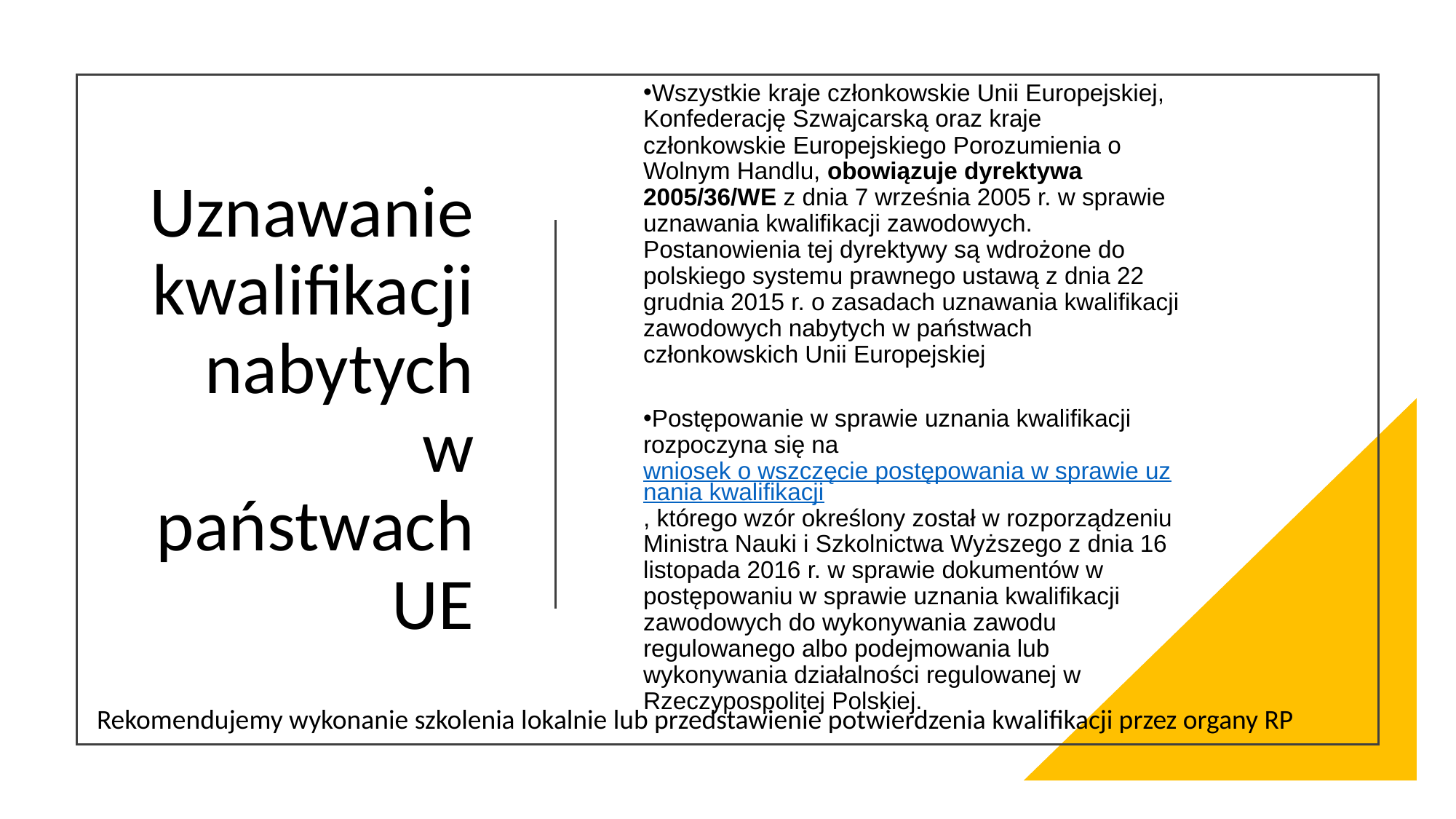

Uznawanie kwalifikacji nabytych w państwach UE
Wszystkie kraje członkowskie Unii Europejskiej, Konfederację Szwajcarską oraz kraje członkowskie Europejskiego Porozumienia o Wolnym Handlu, obowiązuje dyrektywa 2005/36/WE z dnia 7 września 2005 r. w sprawie uznawania kwalifikacji zawodowych. Postanowienia tej dyrektywy są wdrożone do polskiego systemu prawnego ustawą z dnia 22 grudnia 2015 r. o zasadach uznawania kwalifikacji zawodowych nabytych w państwach członkowskich Unii Europejskiej

Postępowanie w sprawie uznania kwalifikacji rozpoczyna się na wniosek o wszczęcie postępowania w sprawie uznania kwalifikacji, którego wzór określony został w rozporządzeniu Ministra Nauki i Szkolnictwa Wyższego z dnia 16 listopada 2016 r. w sprawie dokumentów w postępowaniu w sprawie uznania kwalifikacji zawodowych do wykonywania zawodu regulowanego albo podejmowania lub wykonywania działalności regulowanej w Rzeczypospolitej Polskiej.

Rekomendujemy wykonanie szkolenia lokalnie lub przedstawienie potwierdzenia kwalifikacji przez organy RP